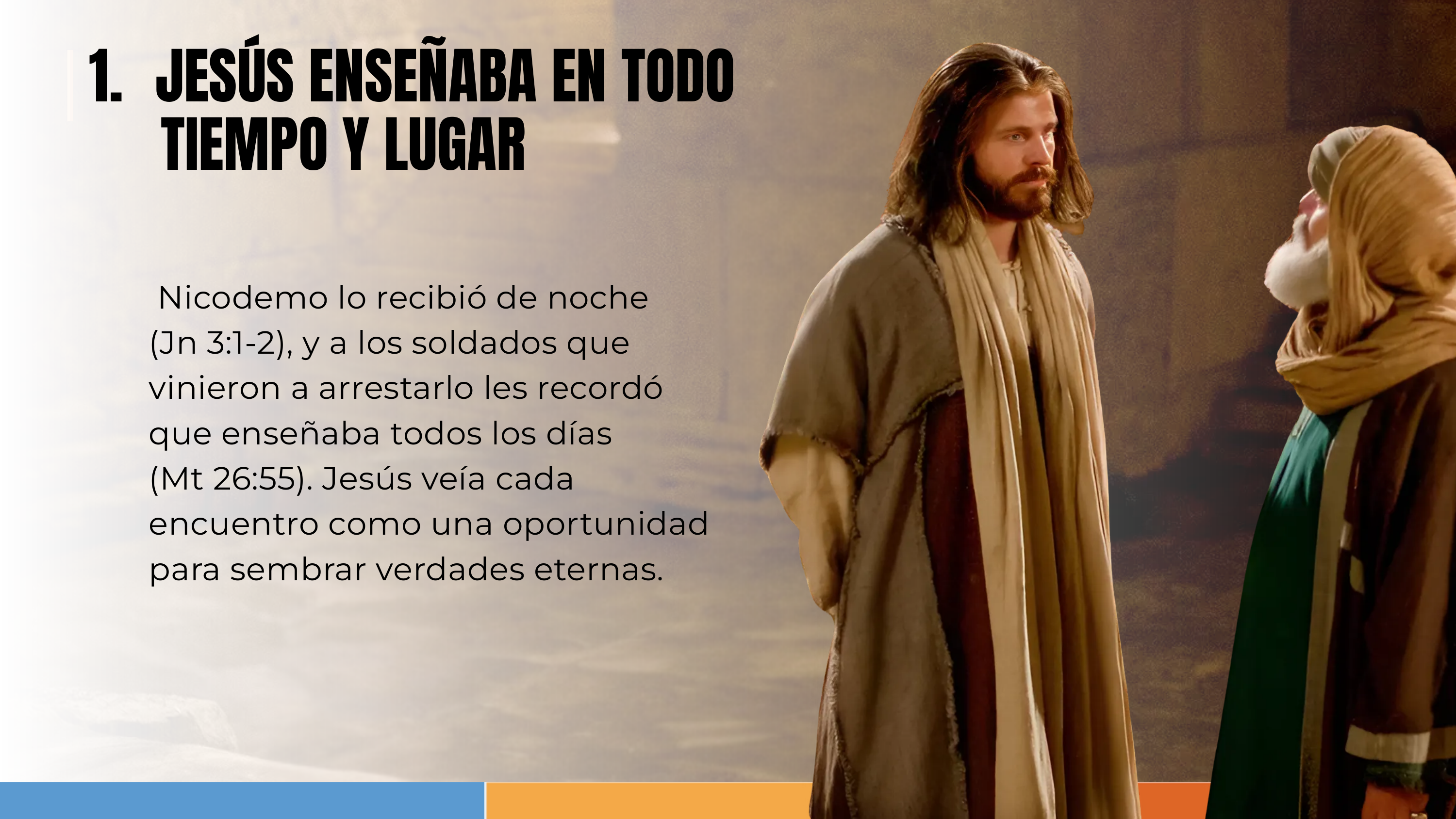

JESÚS ENSEÑABA EN TODO
     TIEMPO Y LUGAR

 Nicodemo lo recibió de noche
(Jn 3:1-2), y a los soldados que vinieron a arrestarlo les recordó que enseñaba todos los días
(Mt 26:55). Jesús veía cada encuentro como una oportunidad para sembrar verdades eternas.